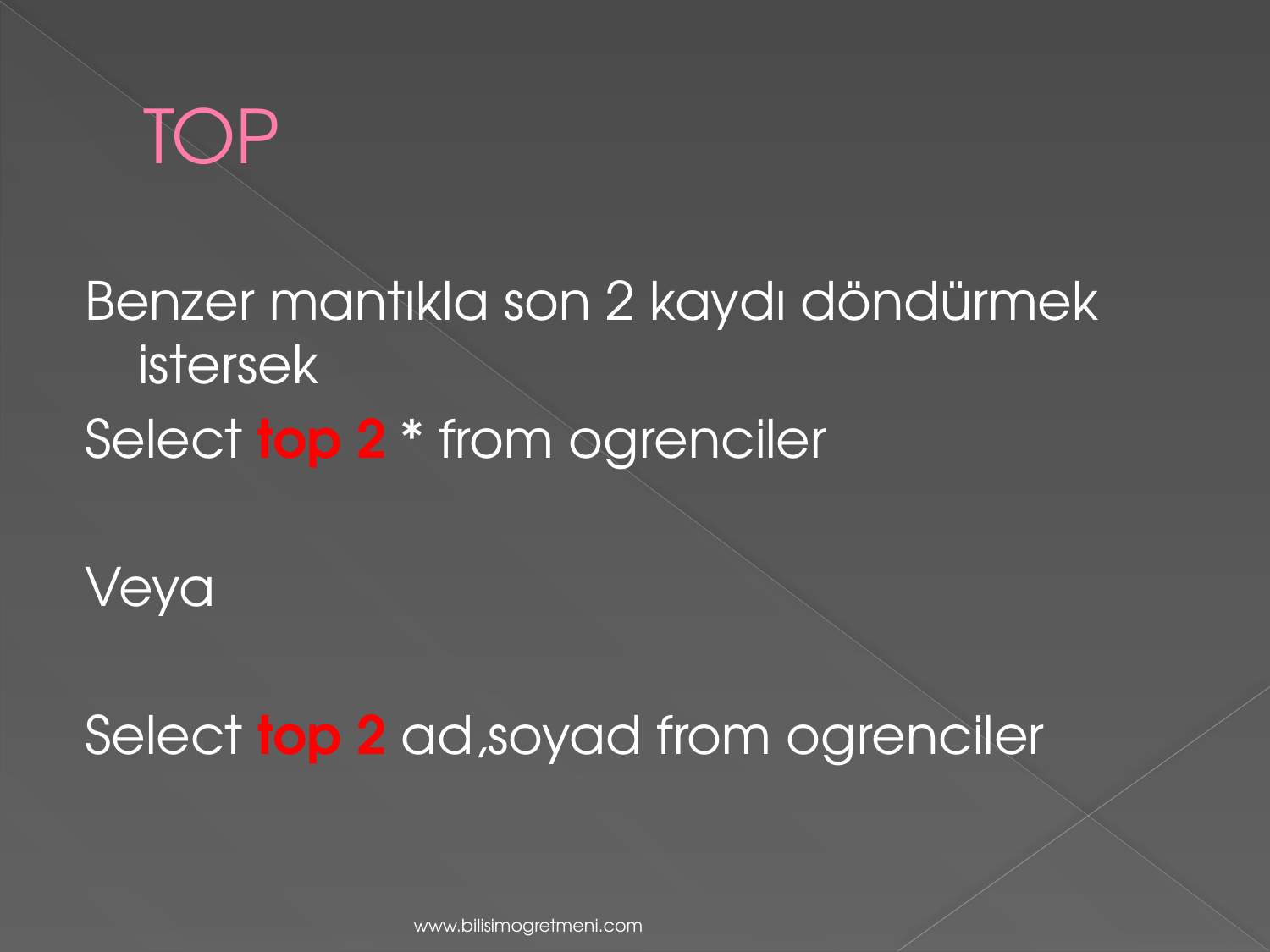

# TOP
Benzer mantıkla son 2 kaydı döndürmek istersek
Select top 2 * from ogrenciler

Veya

Select top 2 ad,soyad from ogrenciler

www.bilisimogretmeni.com